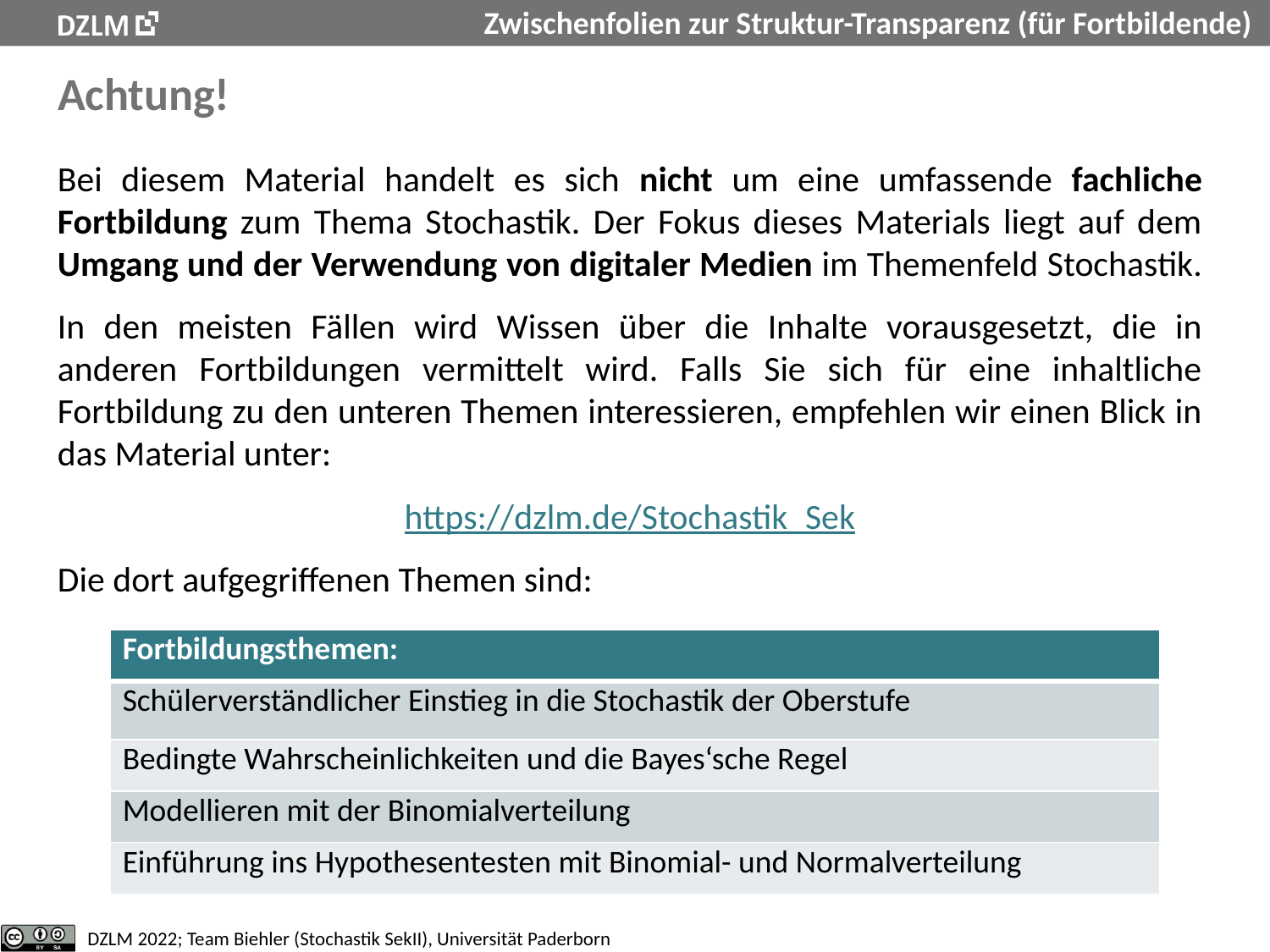

# Achtung!
Bei diesem Material handelt es sich nicht um eine umfassende fachliche Fortbildung zum Thema Stochastik. Der Fokus dieses Materials liegt auf dem Umgang und der Verwendung von digitaler Medien im Themenfeld Stochastik.
In den meisten Fällen wird Wissen über die Inhalte vorausgesetzt, die in anderen Fortbildungen vermittelt wird. Falls Sie sich für eine inhaltliche Fortbildung zu den unteren Themen interessieren, empfehlen wir einen Blick in das Material unter:
https://dzlm.de/Stochastik_Sek
Die dort aufgegriffenen Themen sind:

| Fortbildungsthemen: |
| --- |
| Schülerverständlicher Einstieg in die Stochastik der Oberstufe |
| Bedingte Wahrscheinlichkeiten und die Bayes‘sche Regel |
| Modellieren mit der Binomialverteilung |
| Einführung ins Hypothesentesten mit Binomial- und Normalverteilung |